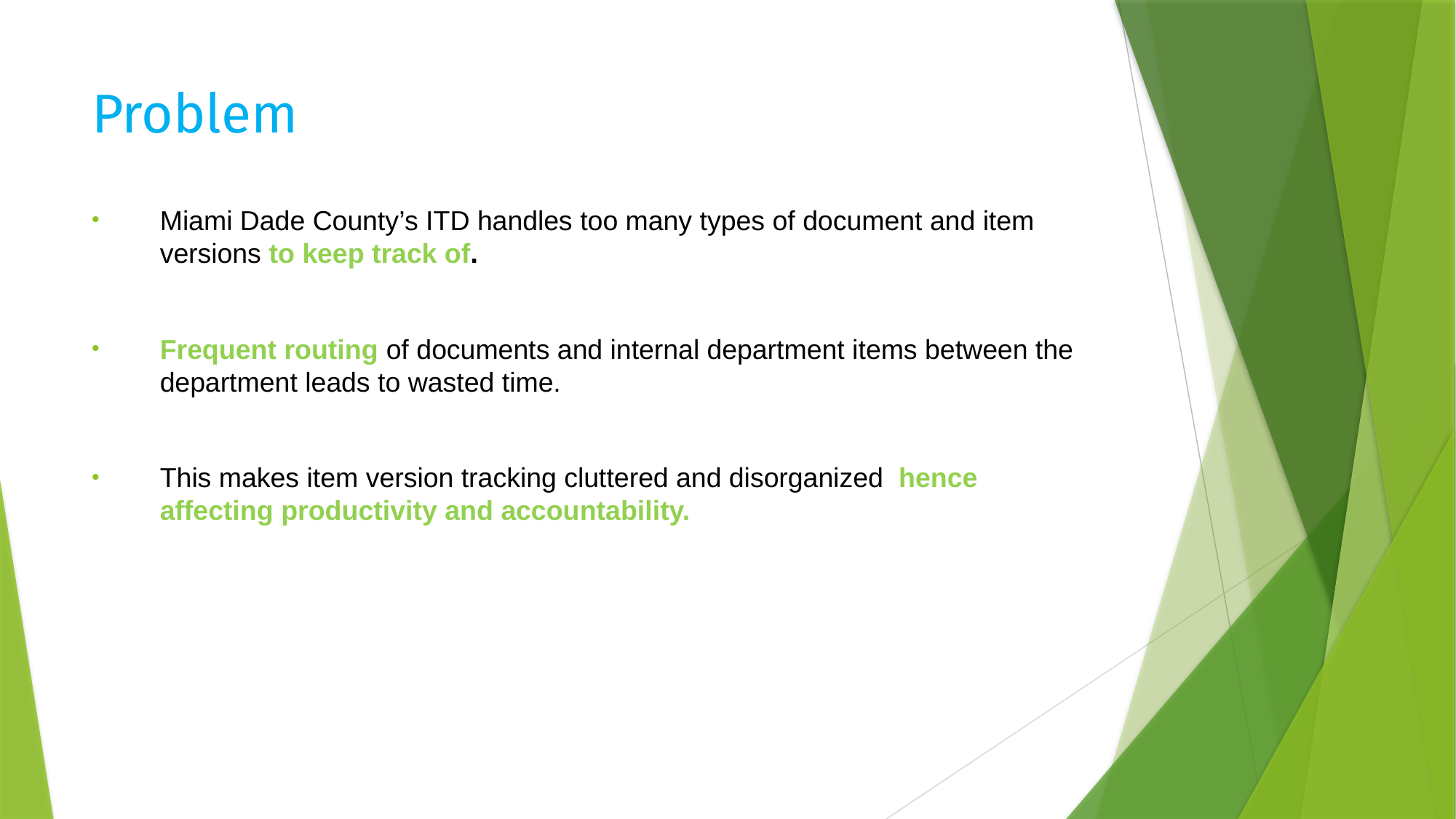

# Problem
Miami Dade County’s ITD handles too many types of document and item versions to keep track of.

Frequent routing of documents and internal department items between the department leads to wasted time.

This makes item version tracking cluttered and disorganized, hence affecting productivity and accountability.